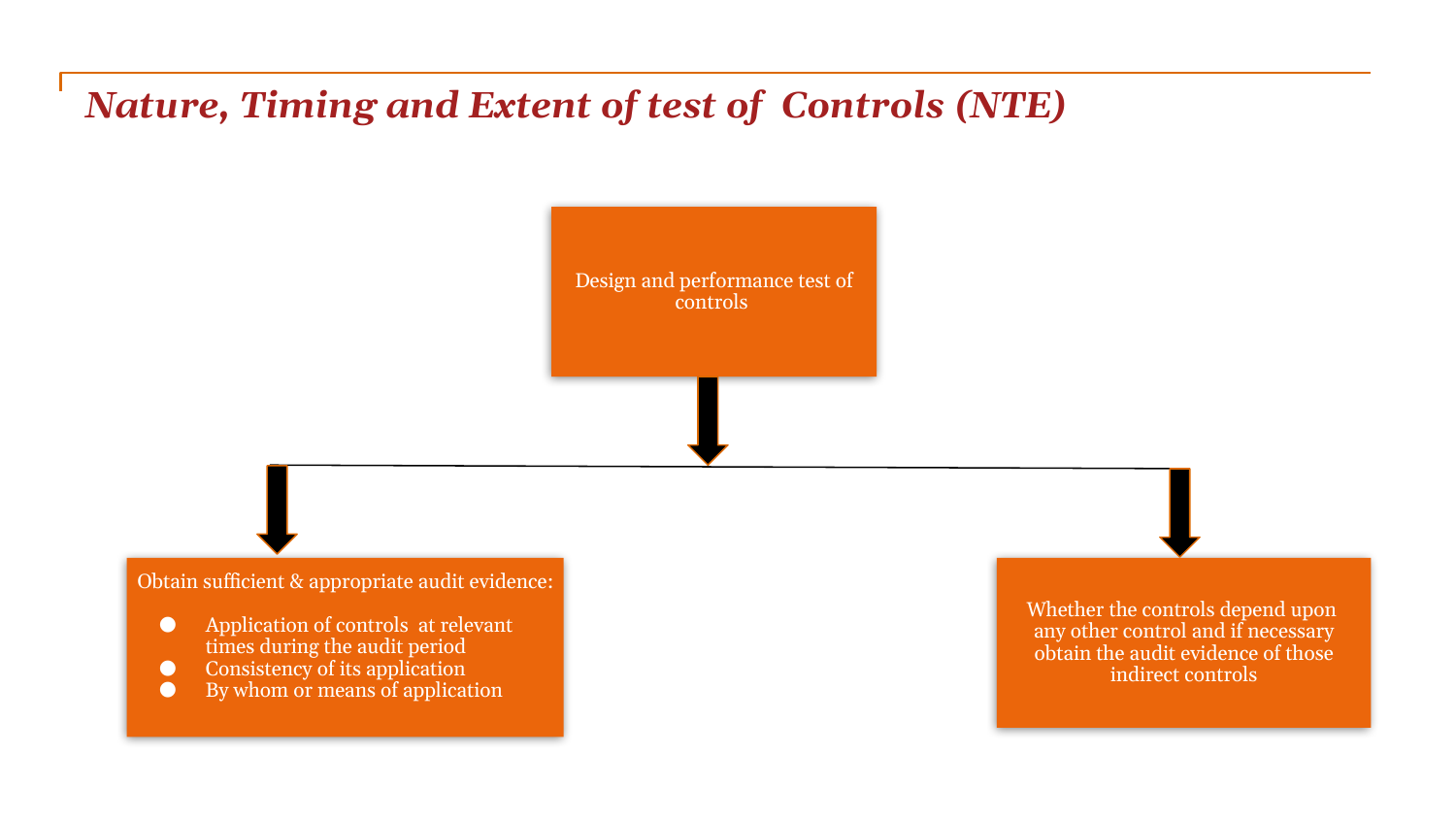

Nature, Timing and Extent of test of  Controls (NTE)
Design and performance test of controls

Obtain sufficient & appropriate audit evidence:

Application of controls  at relevant times during the audit period
Consistency of its application
By whom or means of application

Whether the controls depend upon
any other control and if necessary obtain the audit evidence of those indirect controls